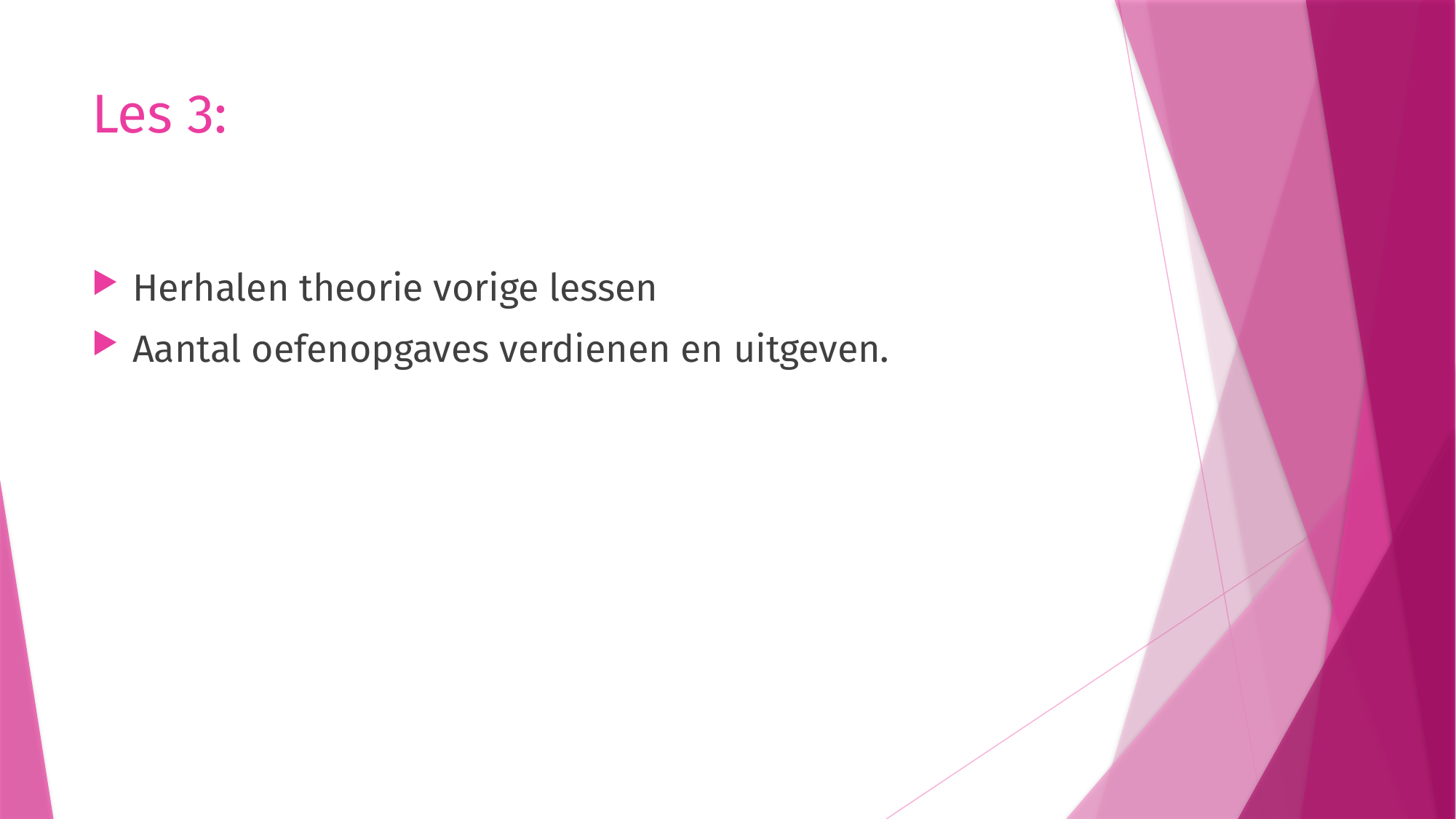

# Les 3:
Herhalen theorie vorige lessen
Aantal oefenopgaves verdienen en uitgeven.